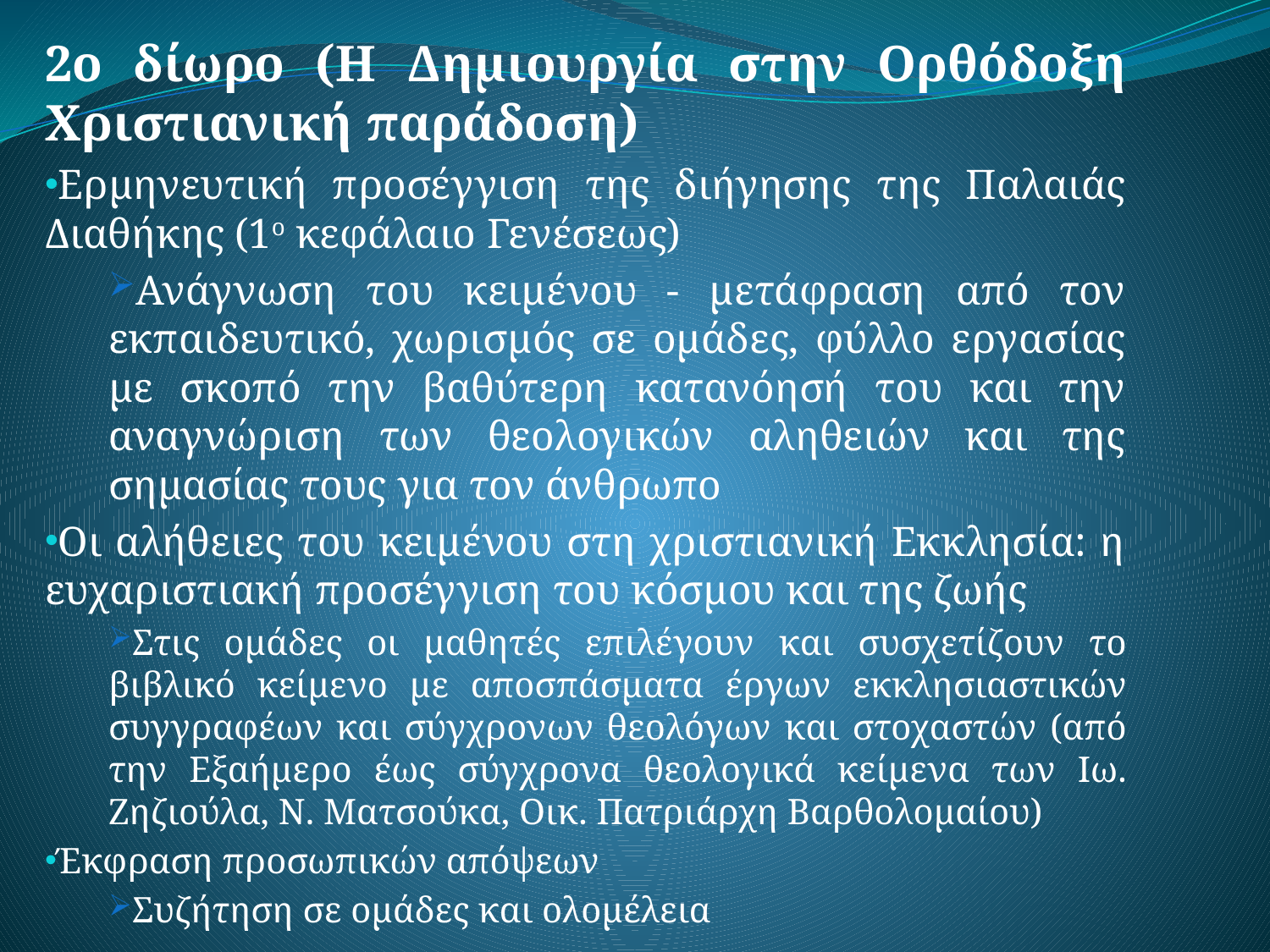

2ο δίωρο (Η Δημιουργία στην Ορθόδοξη Χριστιανική παράδοση)
Ερμηνευτική προσέγγιση της διήγησης της Παλαιάς Διαθήκης (1ο κεφάλαιο Γενέσεως)
Ανάγνωση του κειμένου - μετάφραση από τον εκπαιδευτικό, χωρισμός σε ομάδες, φύλλο εργασίας με σκοπό την βαθύτερη κατανόησή του και την αναγνώριση των θεολογικών αληθειών και της σημασίας τους για τον άνθρωπο
Οι αλήθειες του κειμένου στη χριστιανική Εκκλησία: η ευχαριστιακή προσέγγιση του κόσμου και της ζωής
Στις ομάδες οι μαθητές επιλέγουν και συσχετίζουν το βιβλικό κείμενο με αποσπάσματα έργων εκκλησιαστικών συγγραφέων και σύγχρονων θεολόγων και στοχαστών (από την Εξαήμερο έως σύγχρονα θεολογικά κείμενα των Ιω. Ζηζιούλα, Ν. Ματσούκα, Οικ. Πατριάρχη Βαρθολομαίου)
Έκφραση προσωπικών απόψεων
Συζήτηση σε ομάδες και ολομέλεια